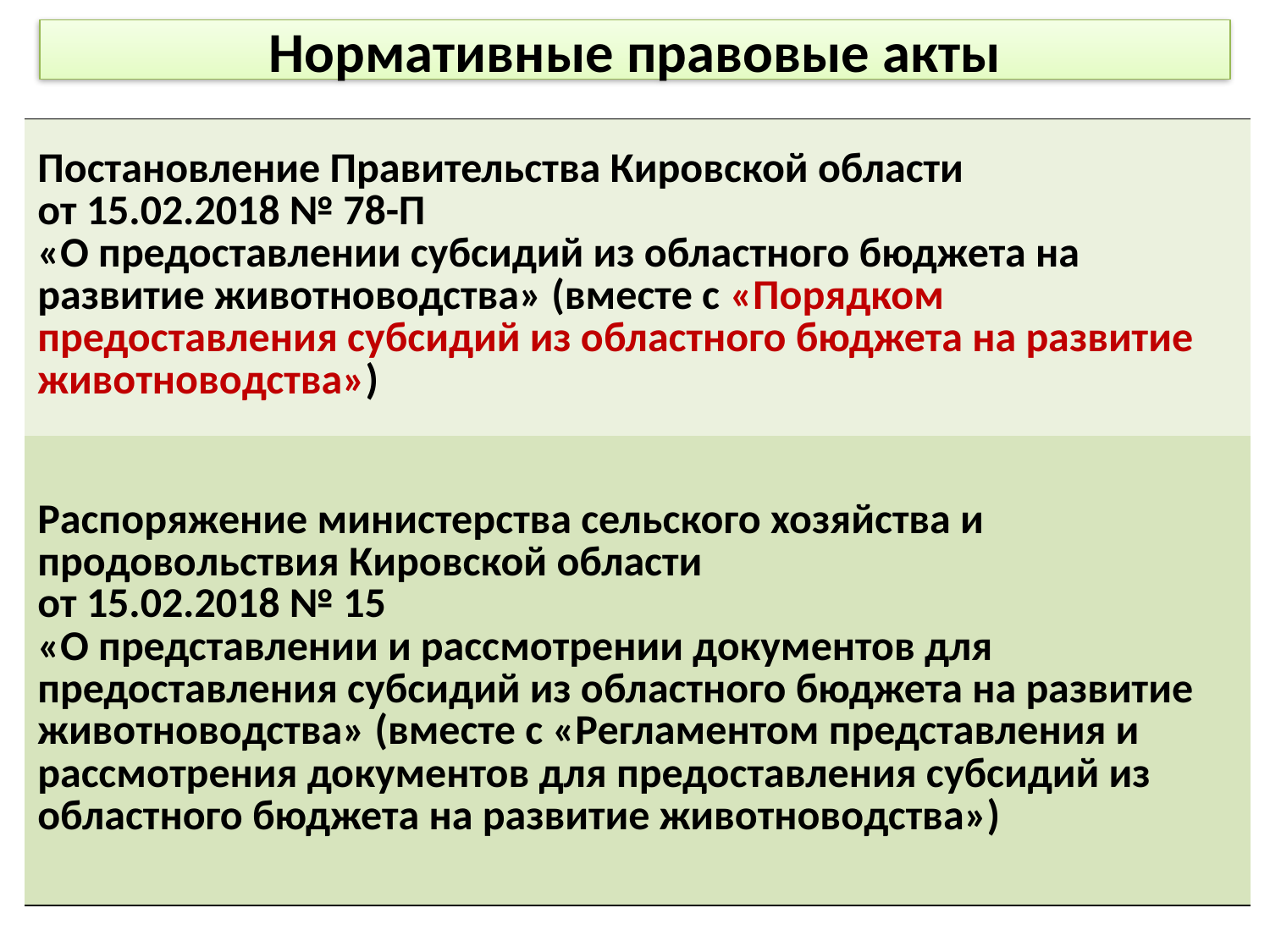

# Нормативные правовые акты
| Постановление Правительства Кировской области от 15.02.2018 № 78-П «О предоставлении субсидий из областного бюджета на развитие животноводства» (вместе с «Порядком предоставления субсидий из областного бюджета на развитие животноводства») |
| --- |
| Распоряжение министерства сельского хозяйства и продовольствия Кировской области от 15.02.2018 № 15 «О представлении и рассмотрении документов для предоставления субсидий из областного бюджета на развитие животноводства» (вместе с «Регламентом представления и рассмотрения документов для предоставления субсидий из областного бюджета на развитие животноводства») |